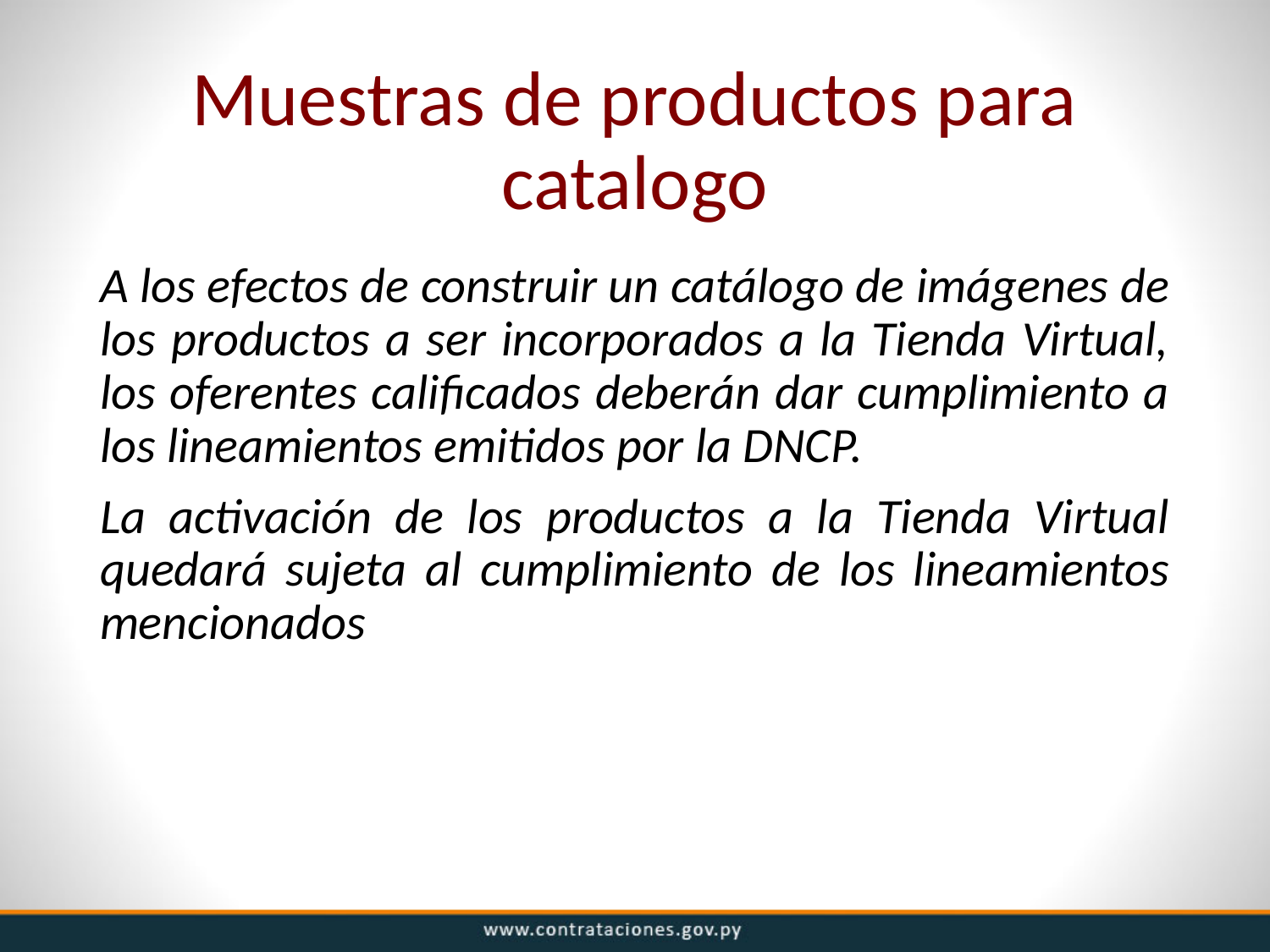

# Muestras de productos para catalogo
A los efectos de construir un catálogo de imágenes de los productos a ser incorporados a la Tienda Virtual, los oferentes calificados deberán dar cumplimiento a los lineamientos emitidos por la DNCP.
La activación de los productos a la Tienda Virtual quedará sujeta al cumplimiento de los lineamientos mencionados